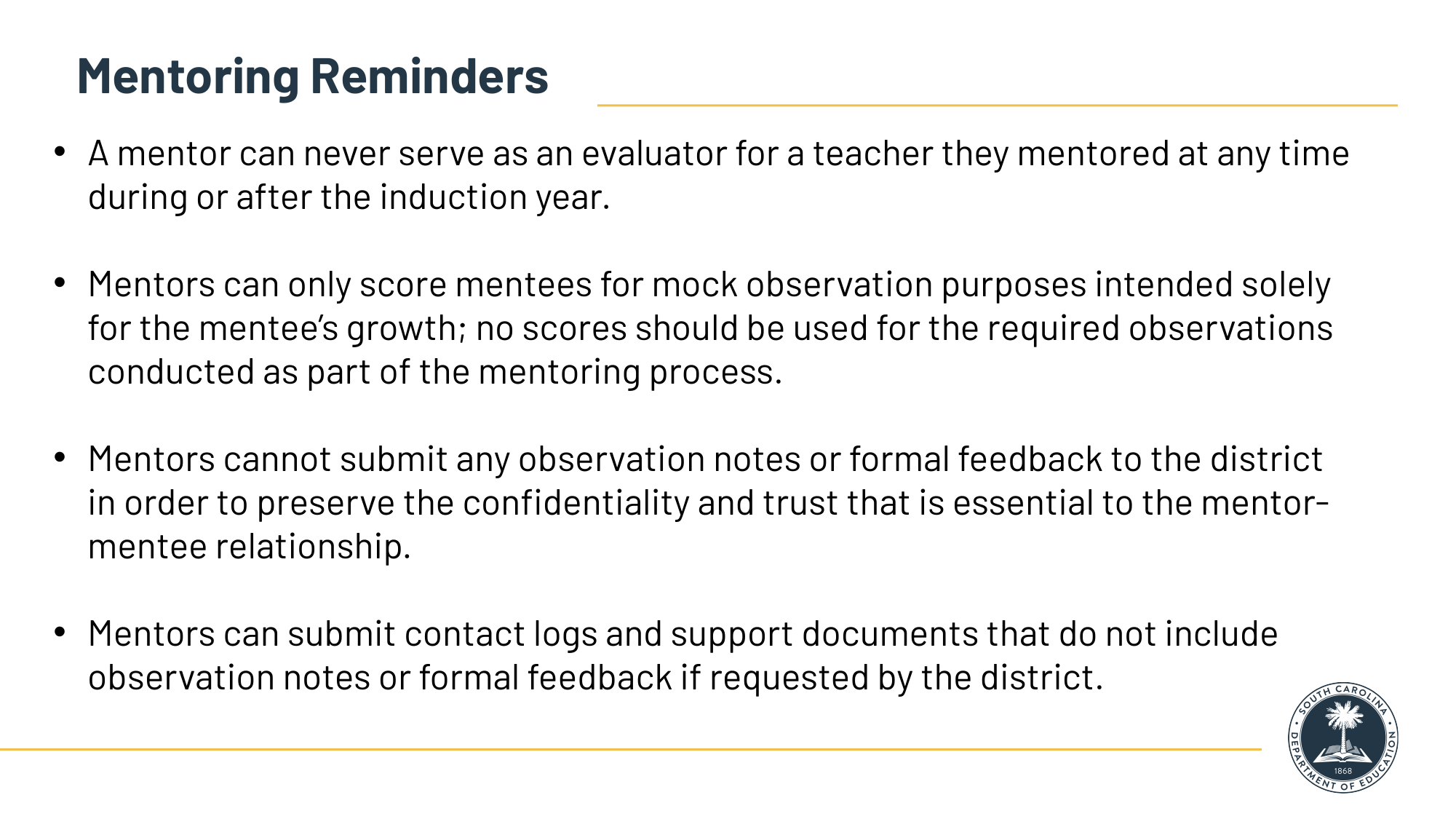

Mentoring Reminders

A mentor can never serve as an evaluator for a teacher they mentored at any time during or after the induction year.

Mentors can only score mentees for mock observation purposes intended solely for the mentee’s growth; no scores should be used for the required observations conducted as part of the mentoring process.

Mentors cannot submit any observation notes or formal feedback to the district in order to preserve the confidentiality and trust that is essential to the mentor-mentee relationship.

Mentors can submit contact logs and support documents that do not include observation notes or formal feedback if requested by the district.